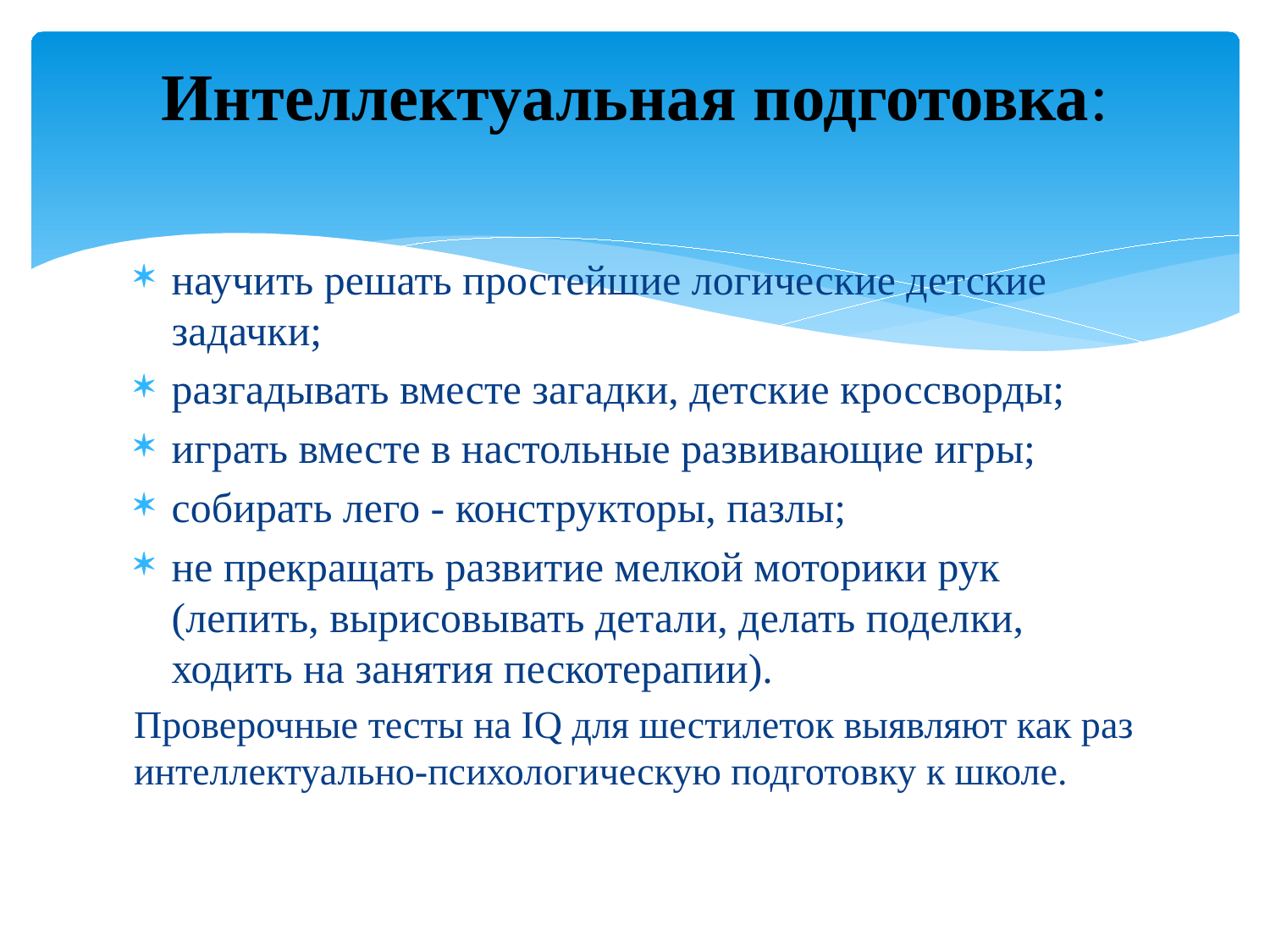

# Интеллектуальная подготовка:
научить решать простейшие логические детские задачки;
разгадывать вместе загадки, детские кроссворды;
играть вместе в настольные развивающие игры;
собирать лего - конструкторы, пазлы;
не прекращать развитие мелкой моторики рук (лепить, вырисовывать детали, делать поделки, ходить на занятия пескотерапии).
Проверочные тесты на IQ для шестилеток выявляют как раз интеллектуально-психологическую подготовку к школе.